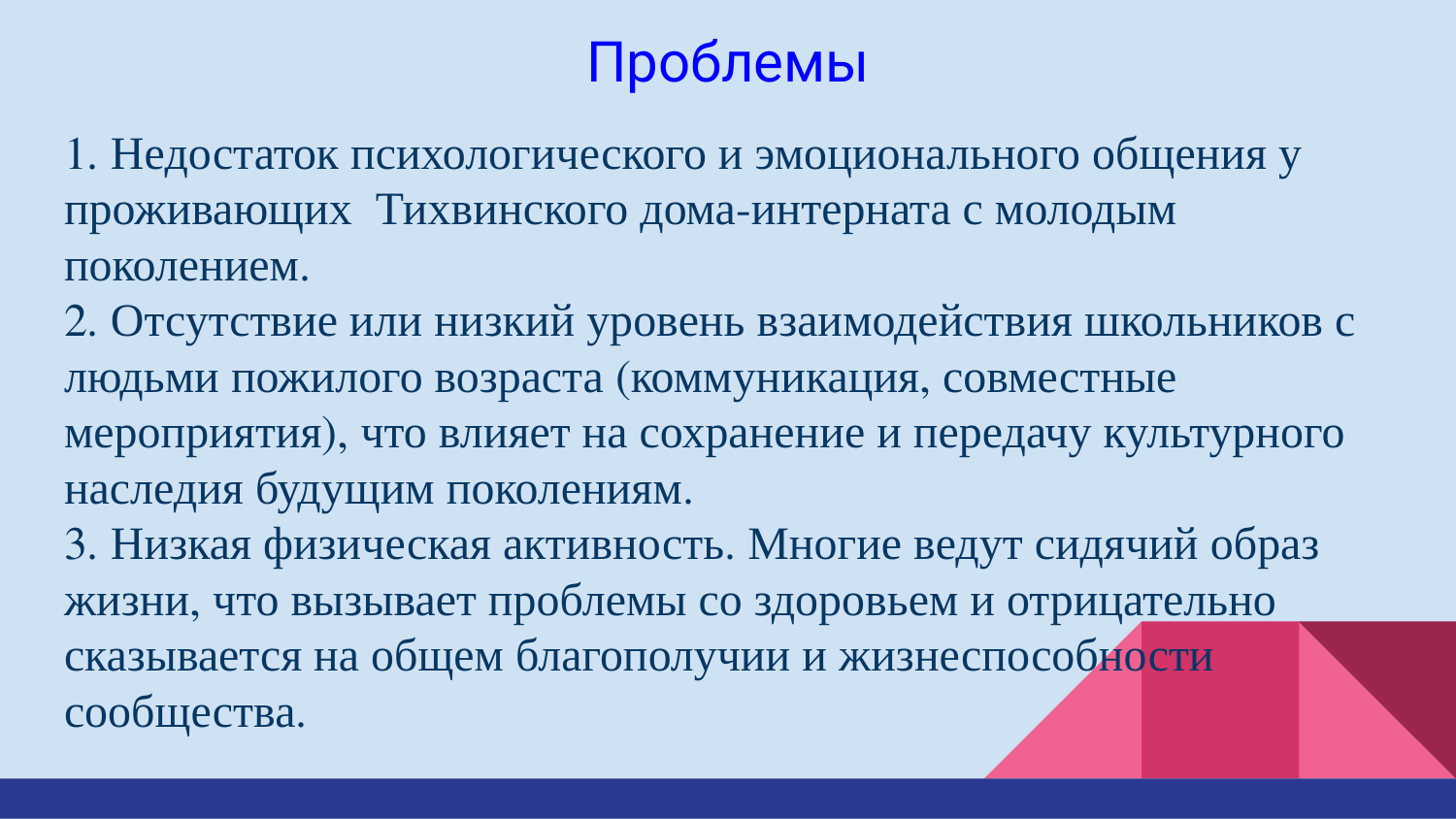

# Проблемы
1. Недостаток психологического и эмоционального общения у проживающих  Тихвинского дома-интерната с молодым поколением.
2. Отсутствие или низкий уровень взаимодействия школьников с людьми пожилого возраста (коммуникация, совместные мероприятия), что влияет на сохранение и передачу культурного наследия будущим поколениям.
3. Низкая физическая активность. Многие ведут сидячий образ жизни, что вызывает проблемы со здоровьем и отрицательно сказывается на общем благополучии и жизнеспособности сообщества.